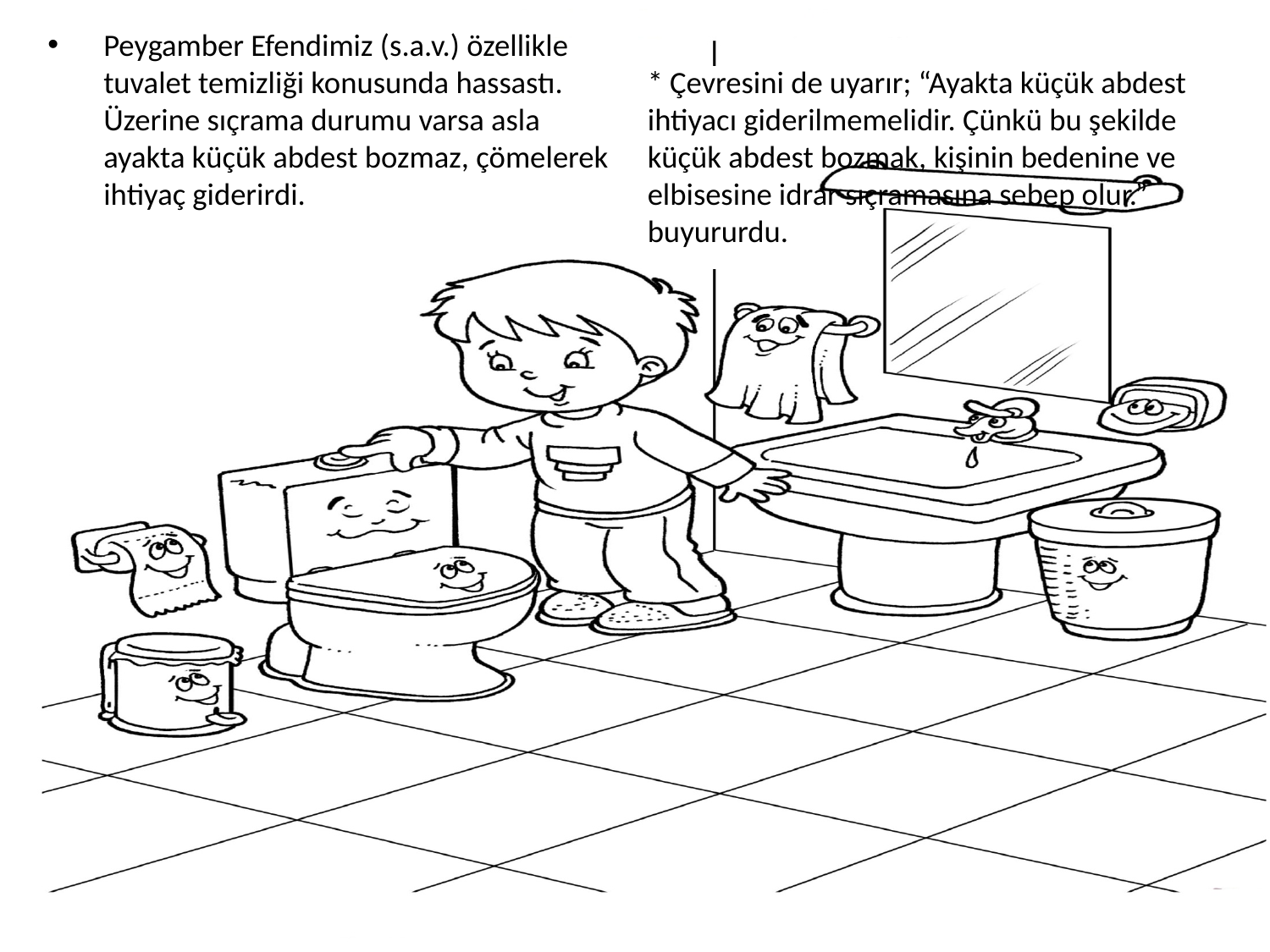

Peygamber Efendimiz (s.a.v.) özellikle tuvalet temizliği konusunda hassastı.  Üzerine sıçrama durumu varsa asla ayakta küçük abdest bozmaz, çömelerek ihtiyaç giderirdi.
* Çevresini de uyarır; “Ayakta küçük abdest ihtiyacı giderilmemelidir. Çünkü bu şekilde küçük abdest bozmak, kişinin bedenine ve elbisesine idrar sıçramasına sebep olur.” buyururdu.
,